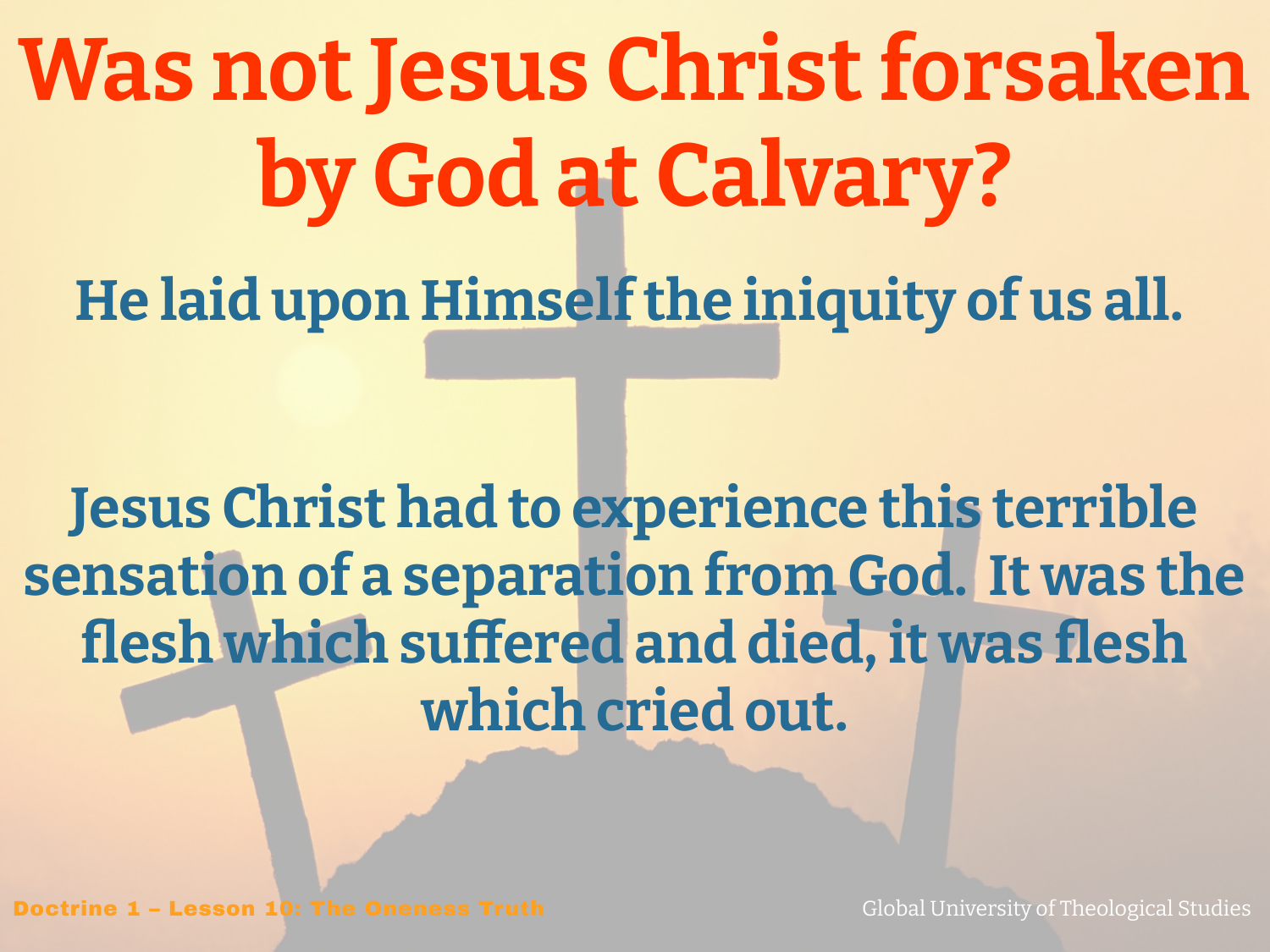

Was not Jesus Christ forsaken by God at Calvary?
He laid upon Himself the iniquity of us all.
Jesus Christ had to experience this terrible sensation of a separation from God.  It was the flesh which suffered and died, it was flesh which cried out.
Doctrine 1 – Lesson 10: The Oneness Truth                                        Global University of Theological Studies